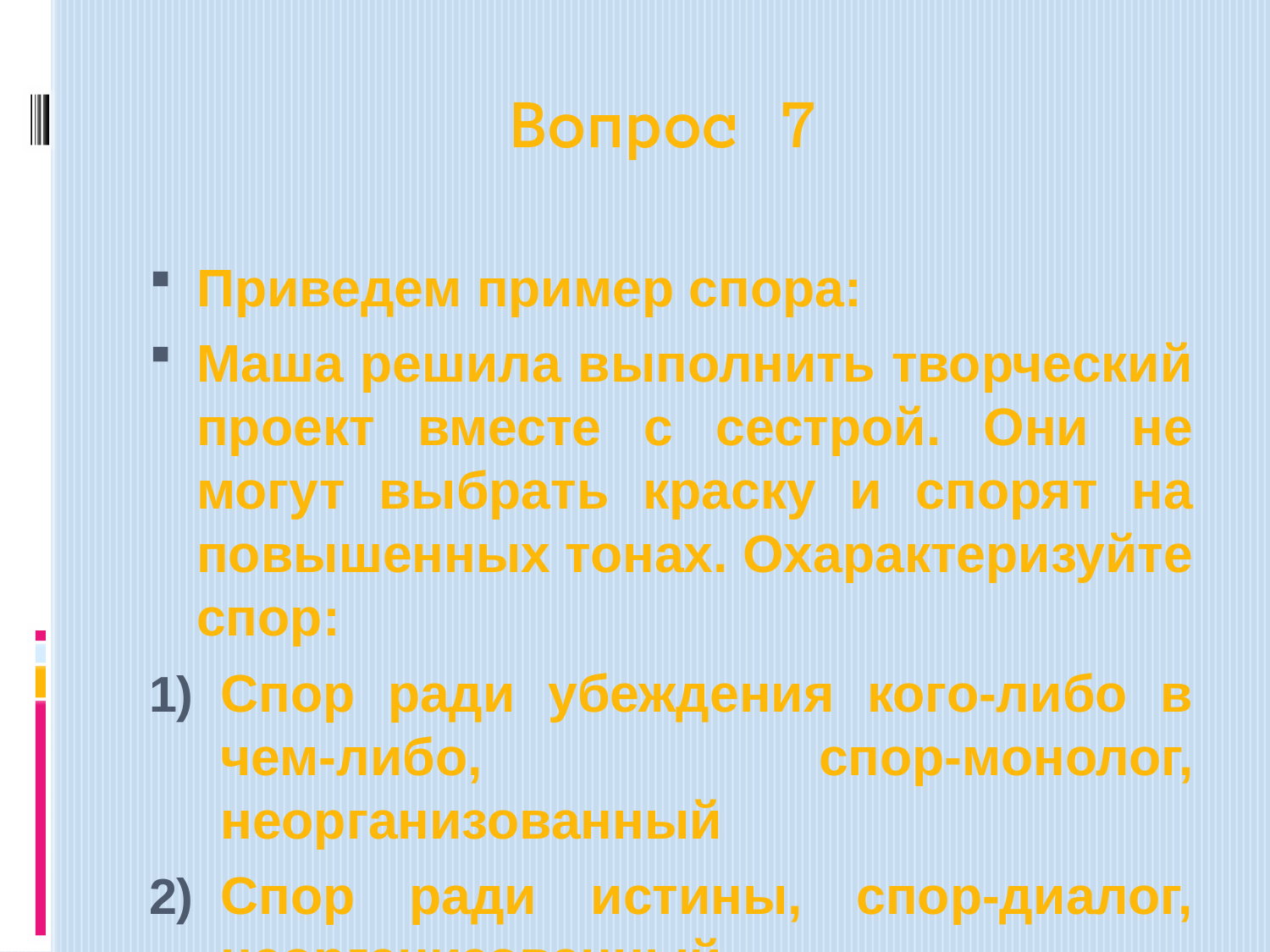

# Вопрос 7
Приведем пример спора:
Маша решила выполнить творческий проект вместе с сестрой. Они не могут выбрать краску и спорят на повышенных тонах. Охарактеризуйте спор:
Спор ради убеждения кого-либо в чем-либо, спор-монолог, неорганизованный
Спор ради истины, спор-диалог, неорганизованный